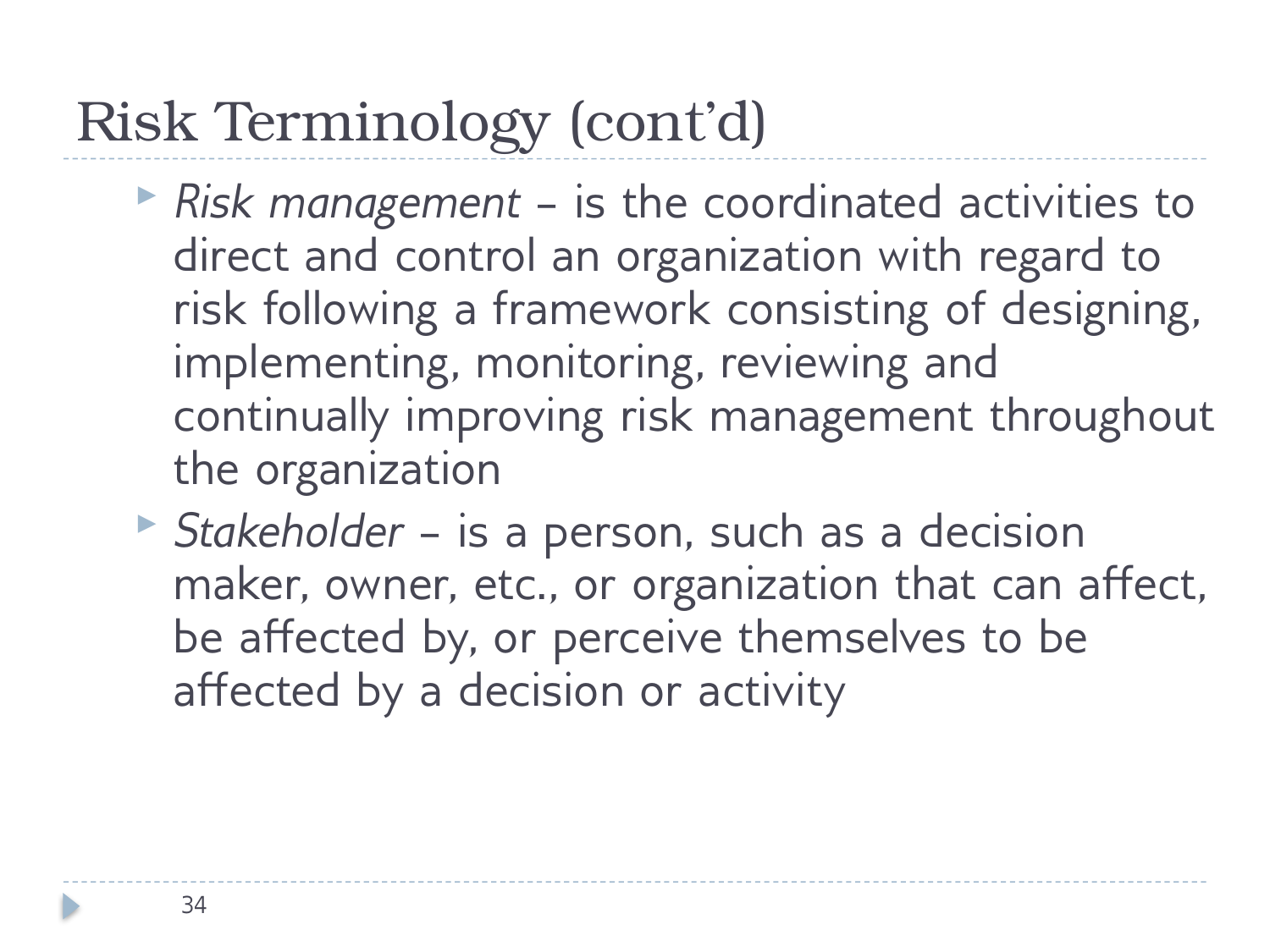

# Risk Terminology (cont’d)
Risk management – is the coordinated activities to direct and control an organization with regard to risk following a framework consisting of designing, implementing, monitoring, reviewing and continually improving risk management throughout the organization
Stakeholder – is a person, such as a decision maker, owner, etc., or organization that can affect, be affected by, or perceive themselves to be affected by a decision or activity
34